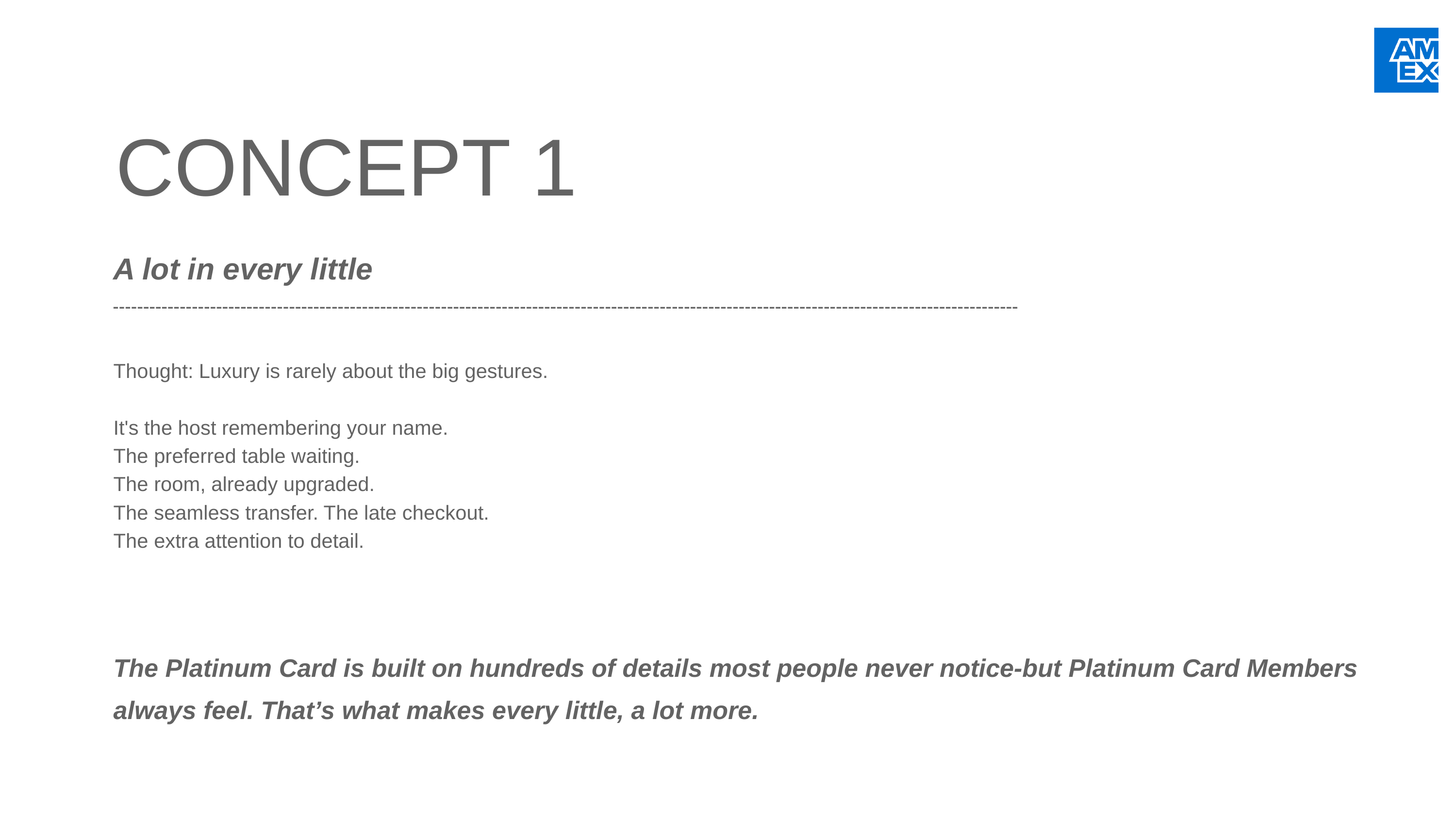

CONCEPT 1
A lot in every little

Thought: Luxury is rarely about the big gestures.

It's the host remembering your name.
The preferred table waiting.
The room, already upgraded.
The seamless transfer. The late checkout.
The extra attention to detail.
The Platinum Card is built on hundreds of details most people never notice-but Platinum Card Members always feel. That’s what makes every little, a lot more.